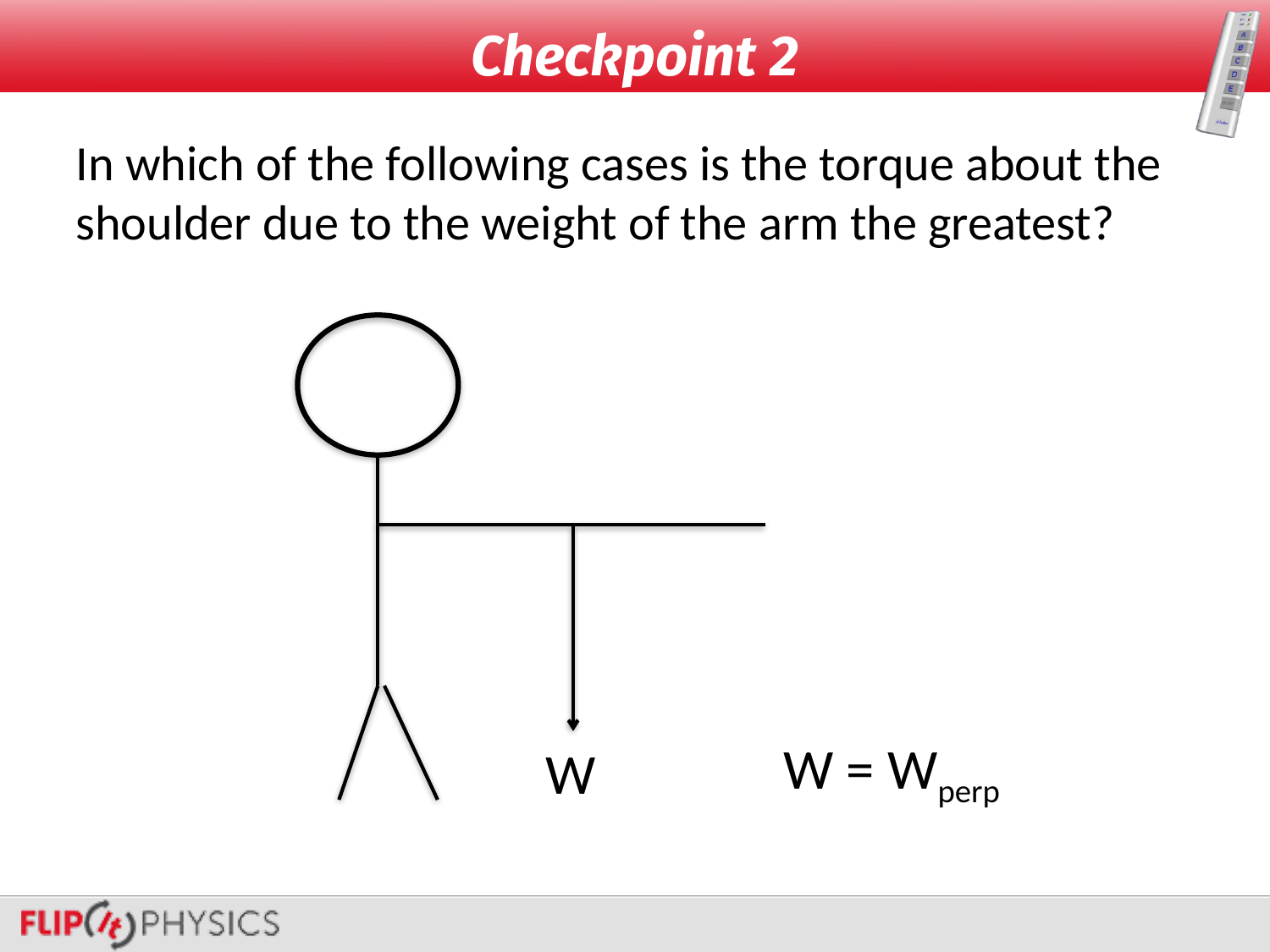

# Checkpoint 2
In which of the following cases is the torque about the shoulder due to the weight of the arm the greatest?

W = Wperp
W